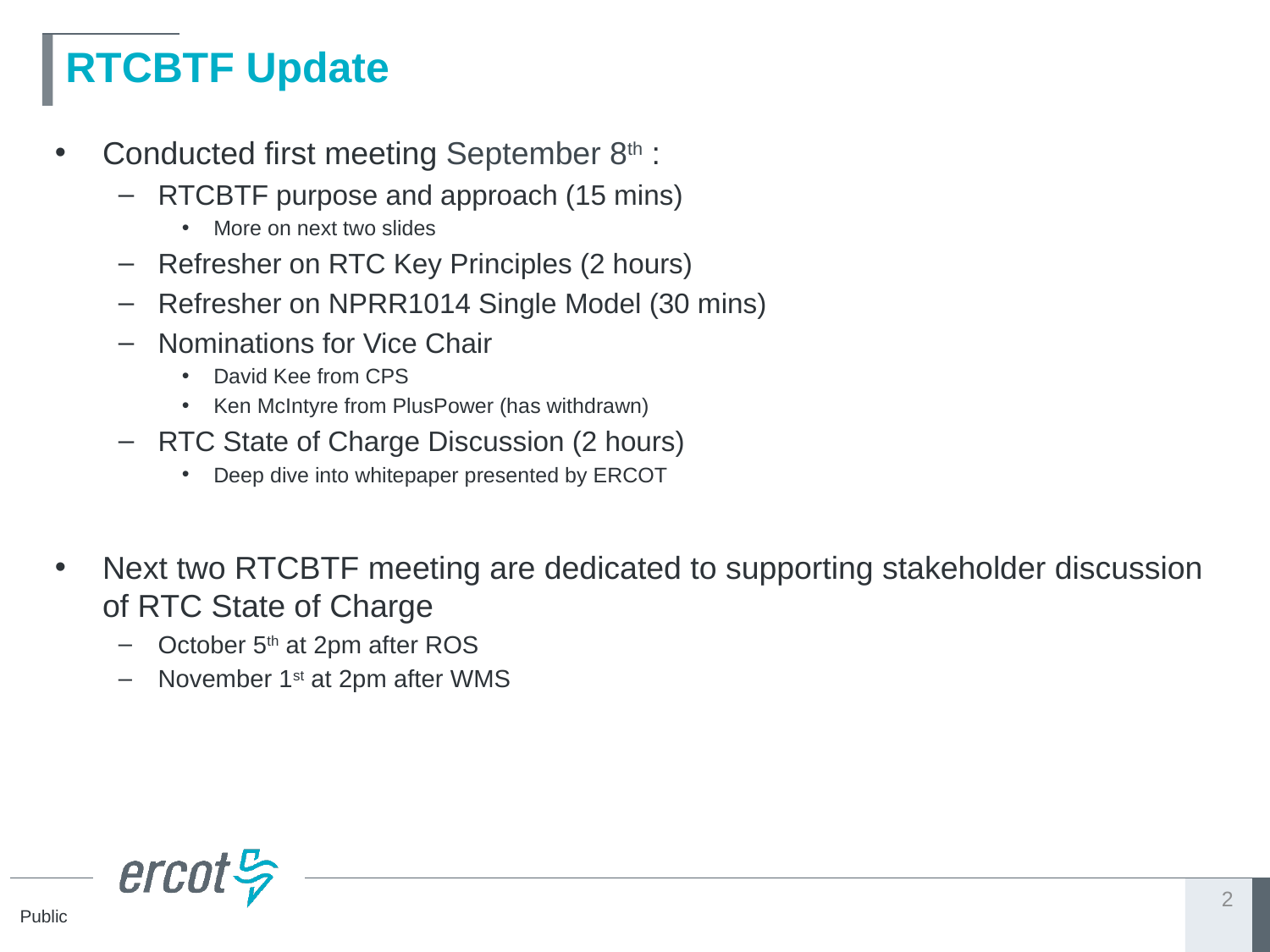

# RTCBTF Update
Conducted first meeting September 8th :
RTCBTF purpose and approach (15 mins)
More on next two slides
Refresher on RTC Key Principles (2 hours)
Refresher on NPRR1014 Single Model (30 mins)
Nominations for Vice Chair
David Kee from CPS
Ken McIntyre from PlusPower (has withdrawn)
RTC State of Charge Discussion (2 hours)
Deep dive into whitepaper presented by ERCOT

Next two RTCBTF meeting are dedicated to supporting stakeholder discussion of RTC State of Charge
October 5th at 2pm after ROS
November 1st at 2pm after WMS